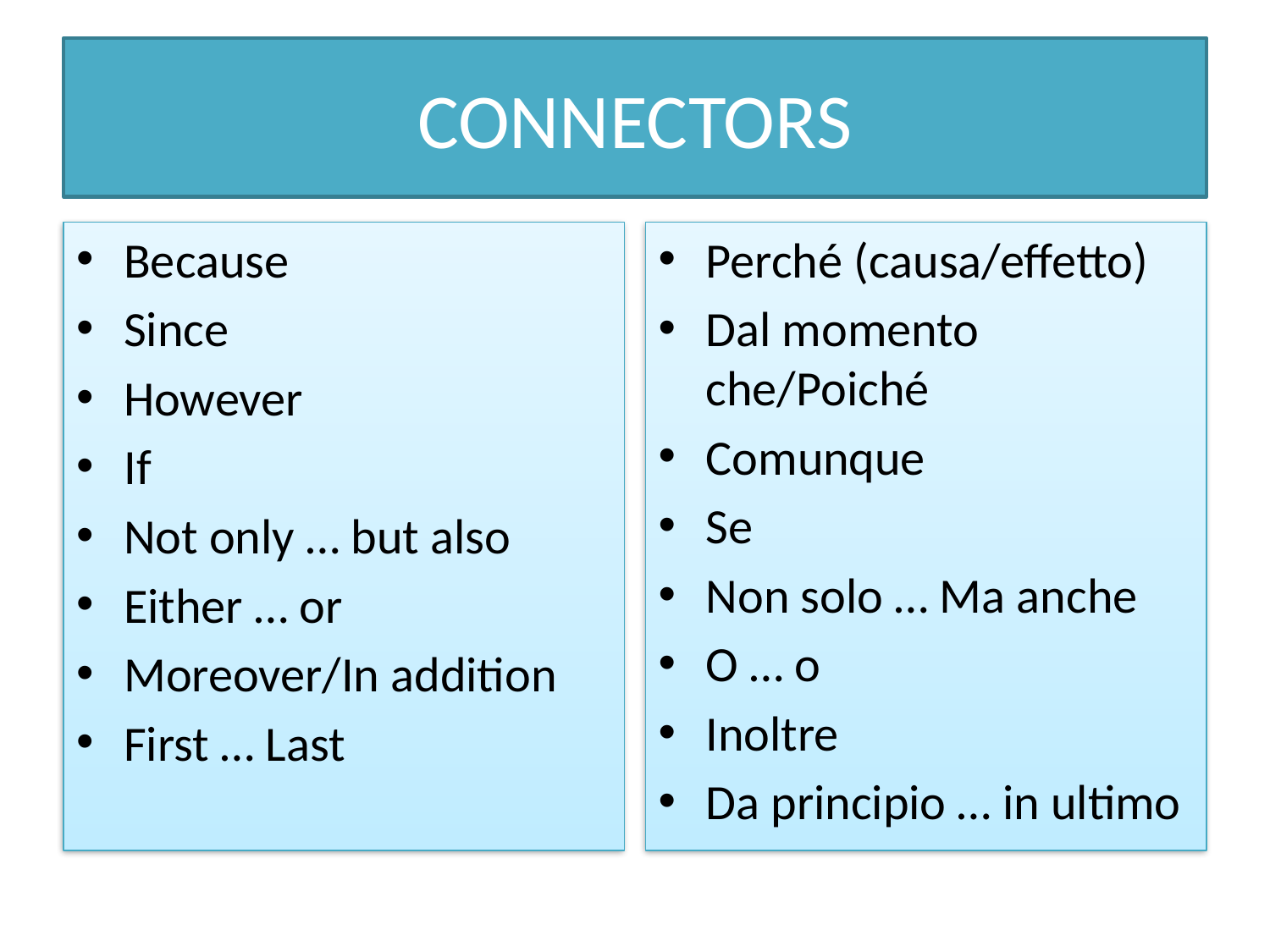

# CONNECTORS
Because
Since
However
If
Not only … but also
Either … or
Moreover/In addition
First … Last

Perché (causa/effetto)
Dal momento che/Poiché
Comunque
Se
Non solo … Ma anche
O … o
Inoltre
Da principio … in ultimo